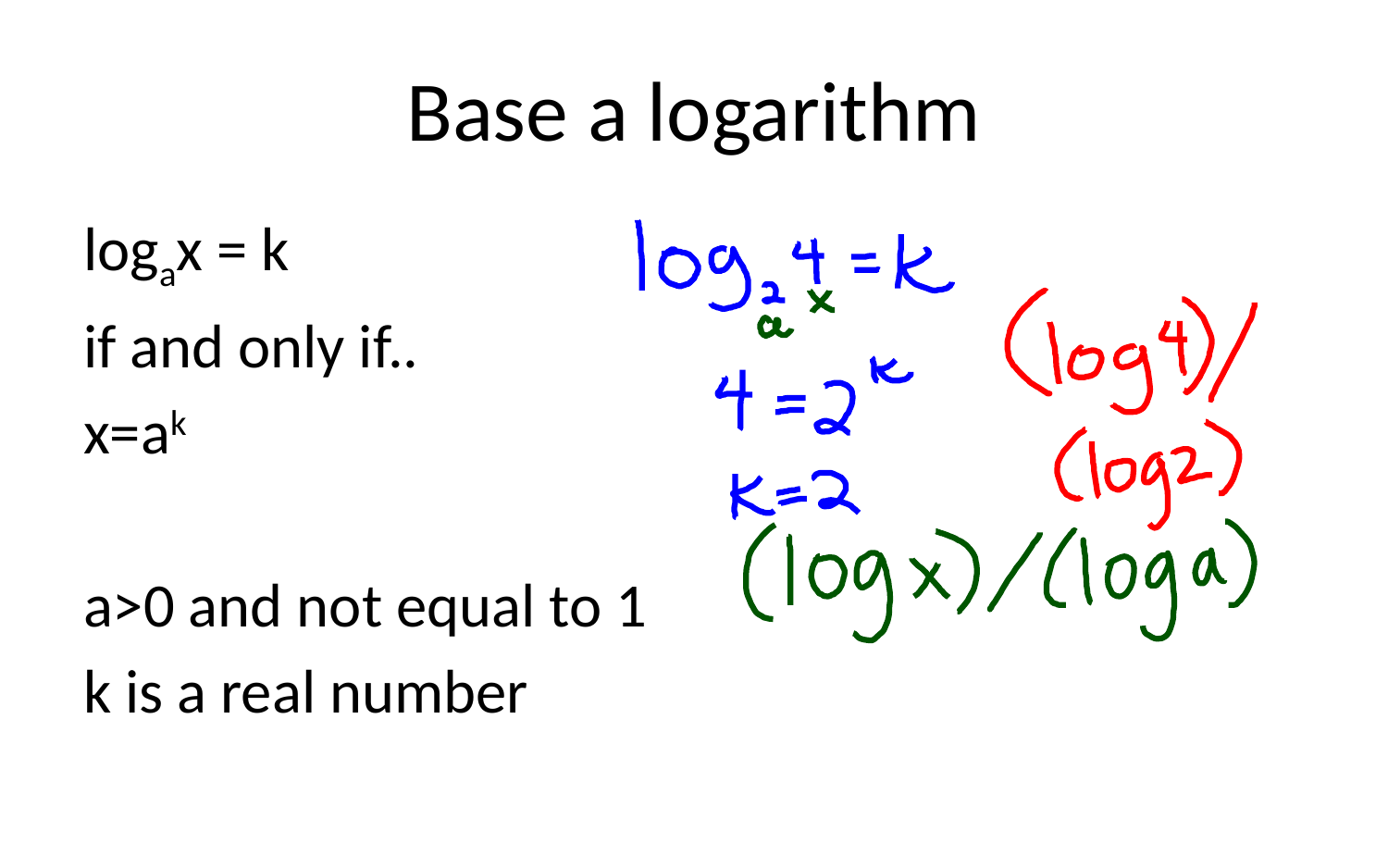

# Base a logarithm
logax = k
if and only if..
x=ak

a>0 and not equal to 1
k is a real number